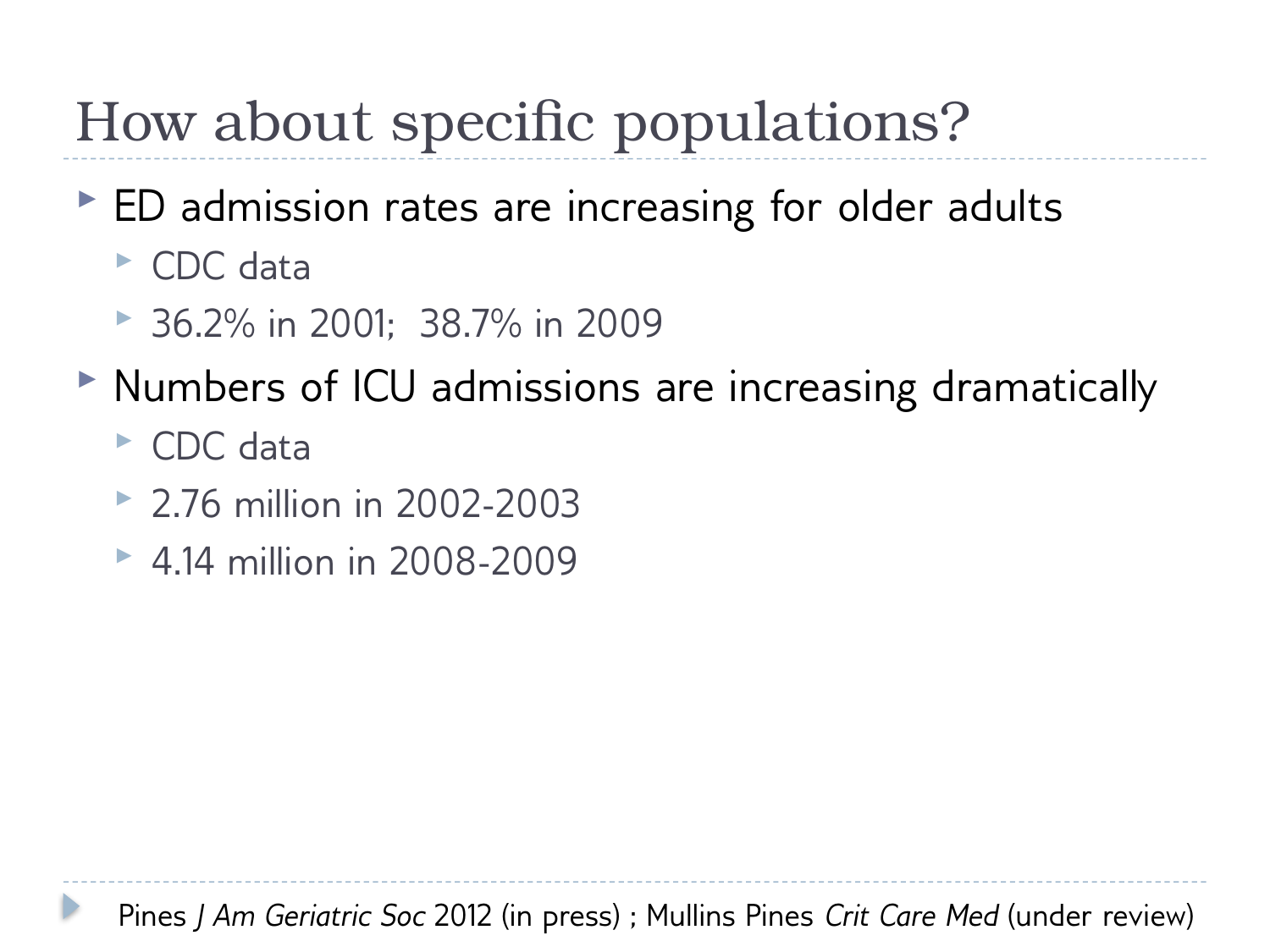

# How about specific populations?
ED admission rates are increasing for older adults
CDC data
36.2% in 2001;  38.7% in 2009
Numbers of ICU admissions are increasing dramatically
CDC data
2.76 million in 2002-2003
4.14 million in 2008-2009
Pines J Am Geriatric Soc 2012 (in press) ; Mullins Pines Crit Care Med (under review)